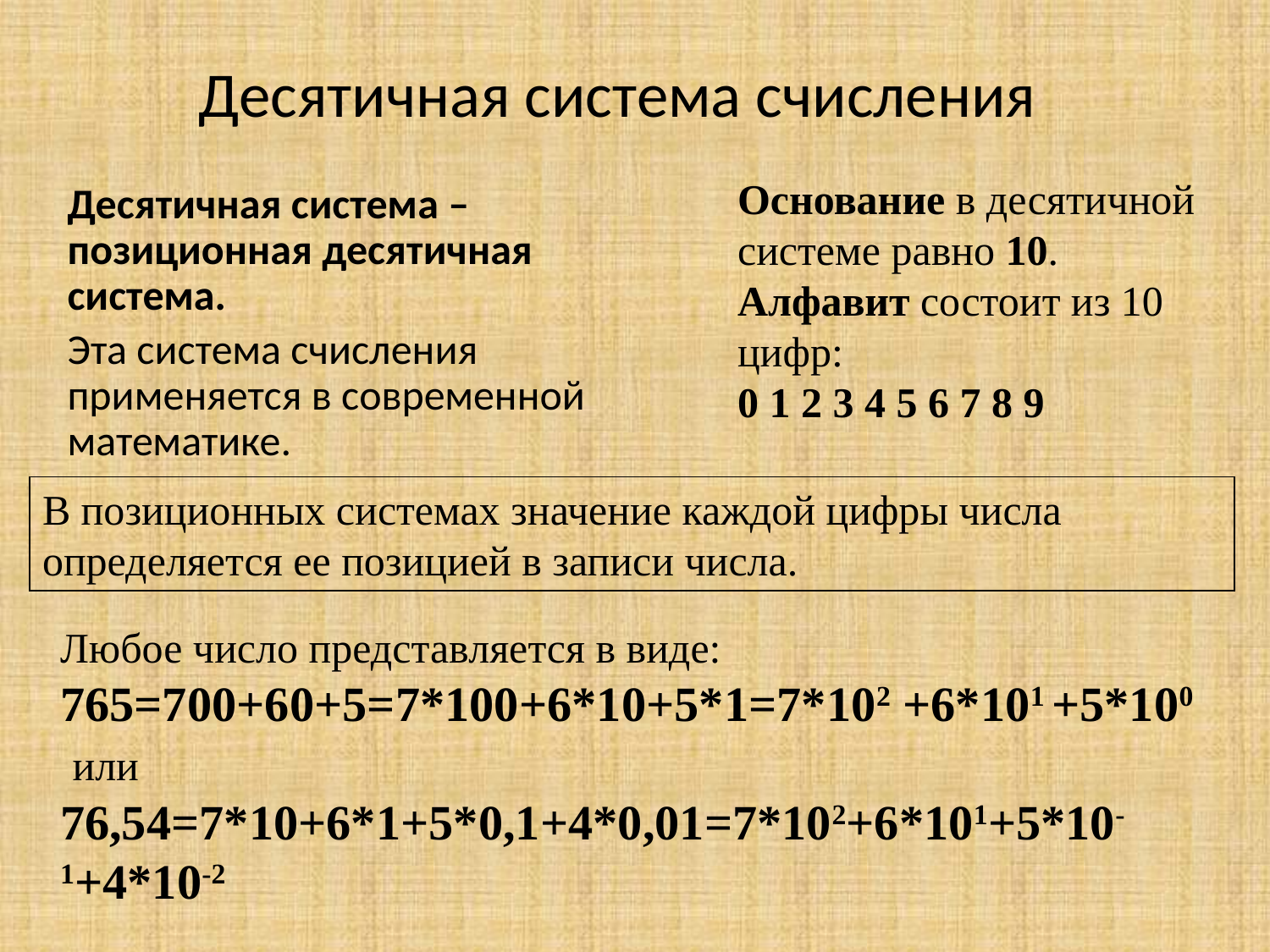

# Десятичная система счисления
Основание в десятичной системе равно 10.
Алфавит состоит из 10 цифр:
0 1 2 3 4 5 6 7 8 9
Десятичная система – позиционная десятичная система.
Эта система счисления применяется в современной математике.
В позиционных системах значение каждой цифры числа определяется ее позицией в записи числа.
Любое число представляется в виде:
765=700+60+5=7*100+6*10+5*1=7*102 +6*101 +5*100
 или
76,54=7*10+6*1+5*0,1+4*0,01=7*102+6*101+5*10-1+4*10-2